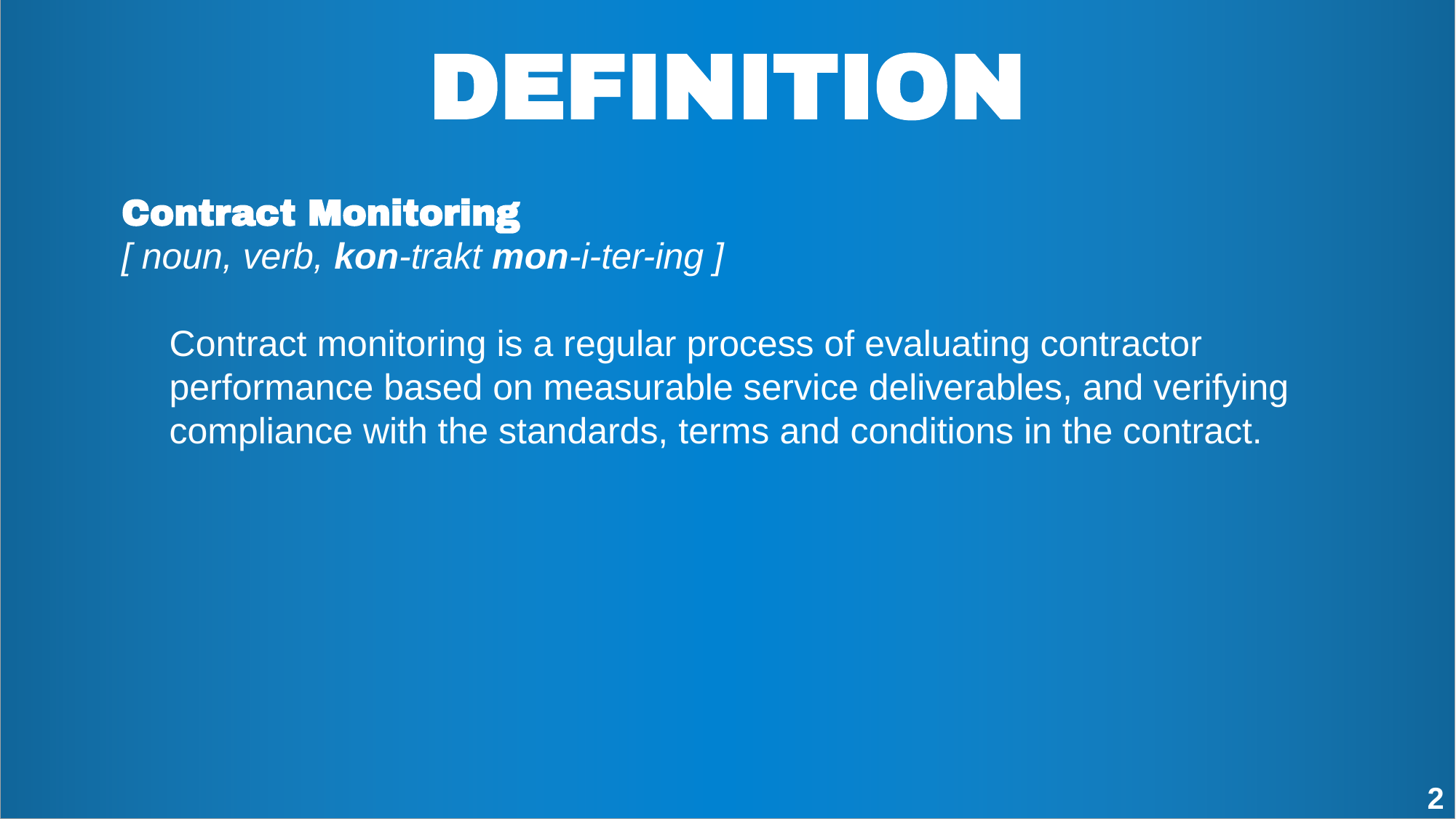

DEFINITION
Contract Monitoring
[ noun, verb, kon-trakt mon-i-ter-ing ]
Contract monitoring is a regular process of evaluating contractor performance based on measurable service deliverables, and verifying compliance with the standards, terms and conditions in the contract.

2